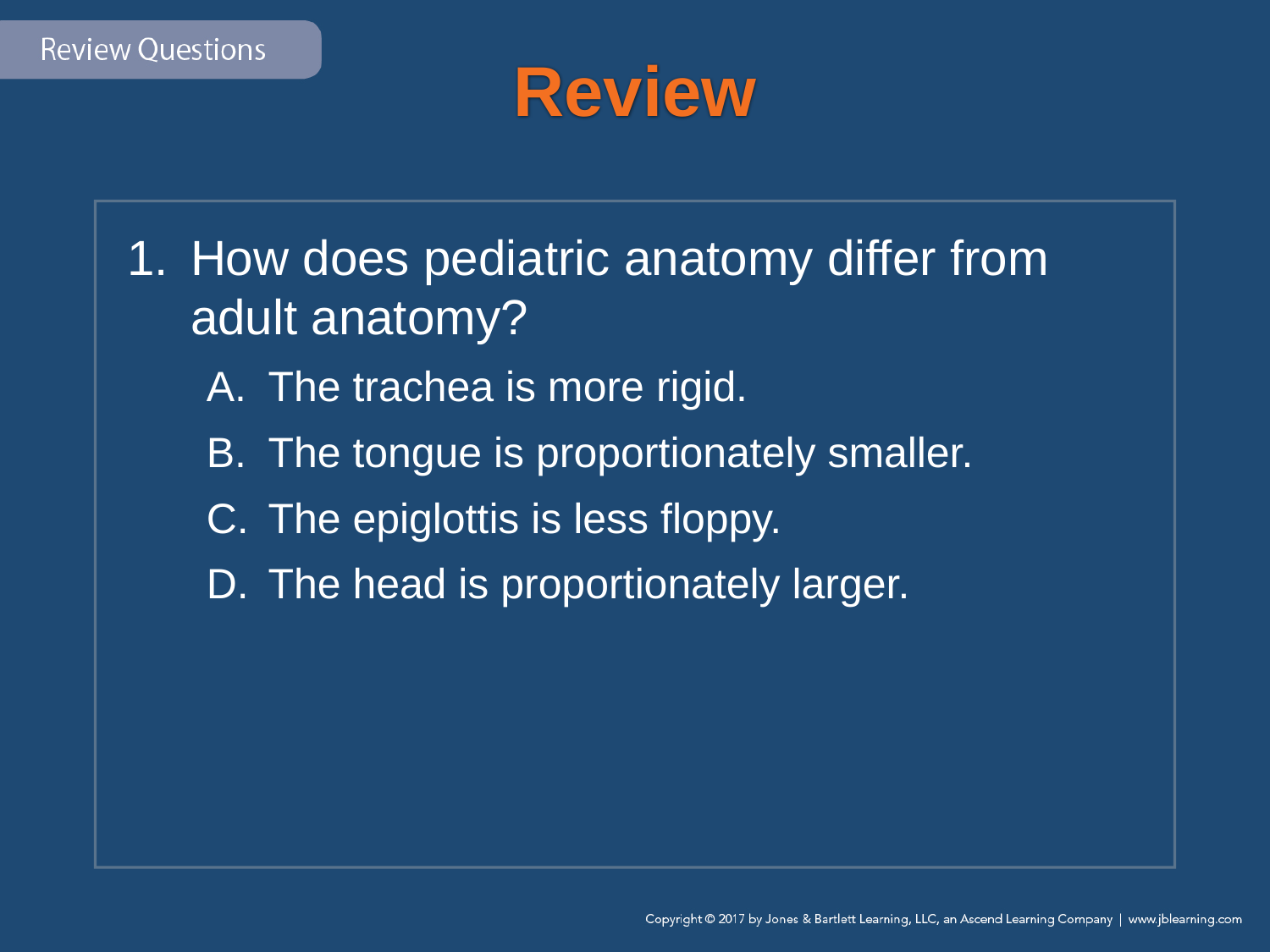

# Review
How does pediatric anatomy differ from adult anatomy?
The trachea is more rigid.
The tongue is proportionately smaller.
The epiglottis is less floppy.
The head is proportionately larger.